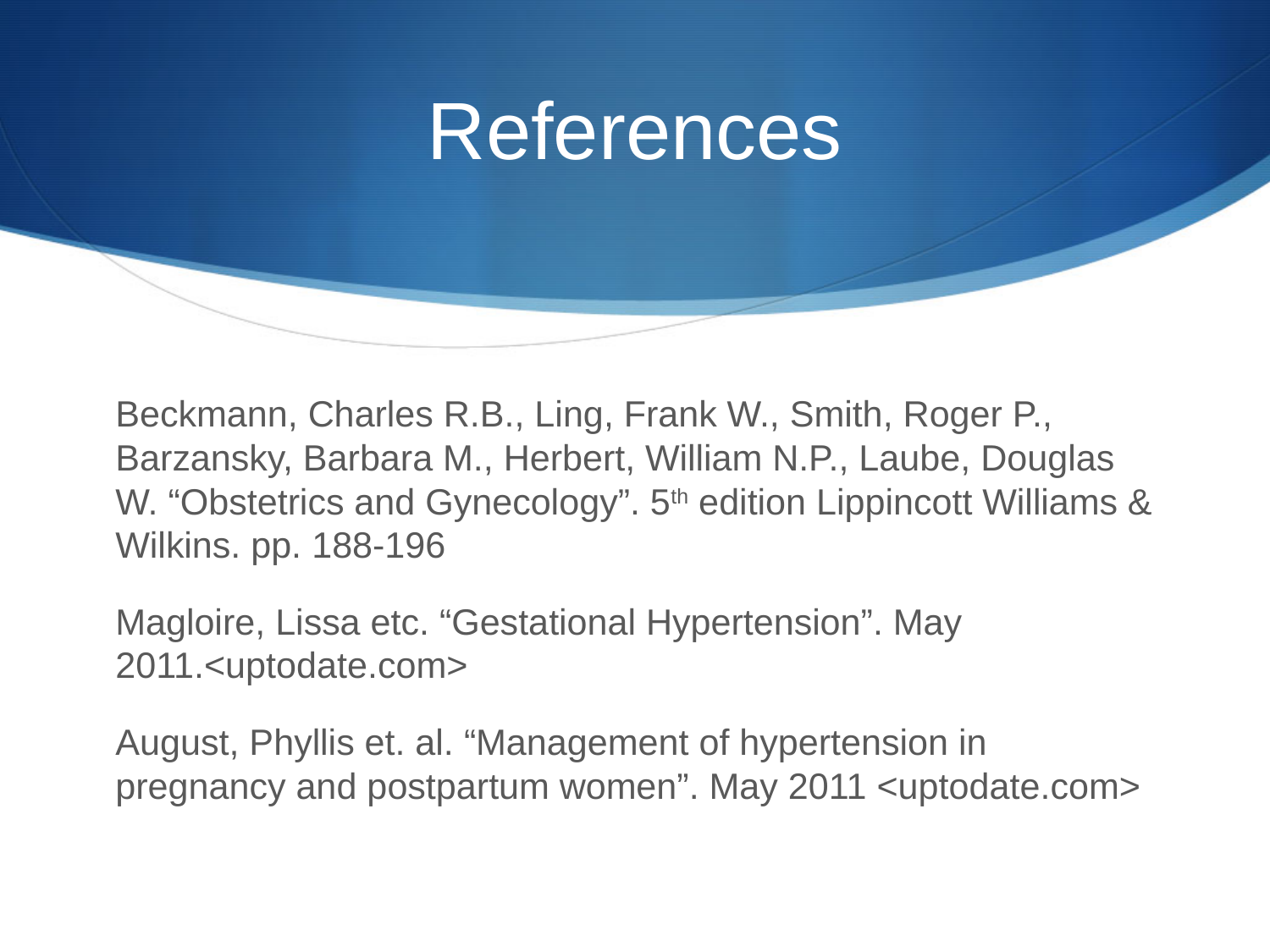

# References
Beckmann, Charles R.B., Ling, Frank W., Smith, Roger P., Barzansky, Barbara M., Herbert, William N.P., Laube, Douglas W. “Obstetrics and Gynecology”. 5th edition Lippincott Williams & Wilkins. pp. 188-196
Magloire, Lissa etc. “Gestational Hypertension”. May 2011.<uptodate.com>
August, Phyllis et. al. “Management of hypertension in pregnancy and postpartum women”. May 2011 <uptodate.com>